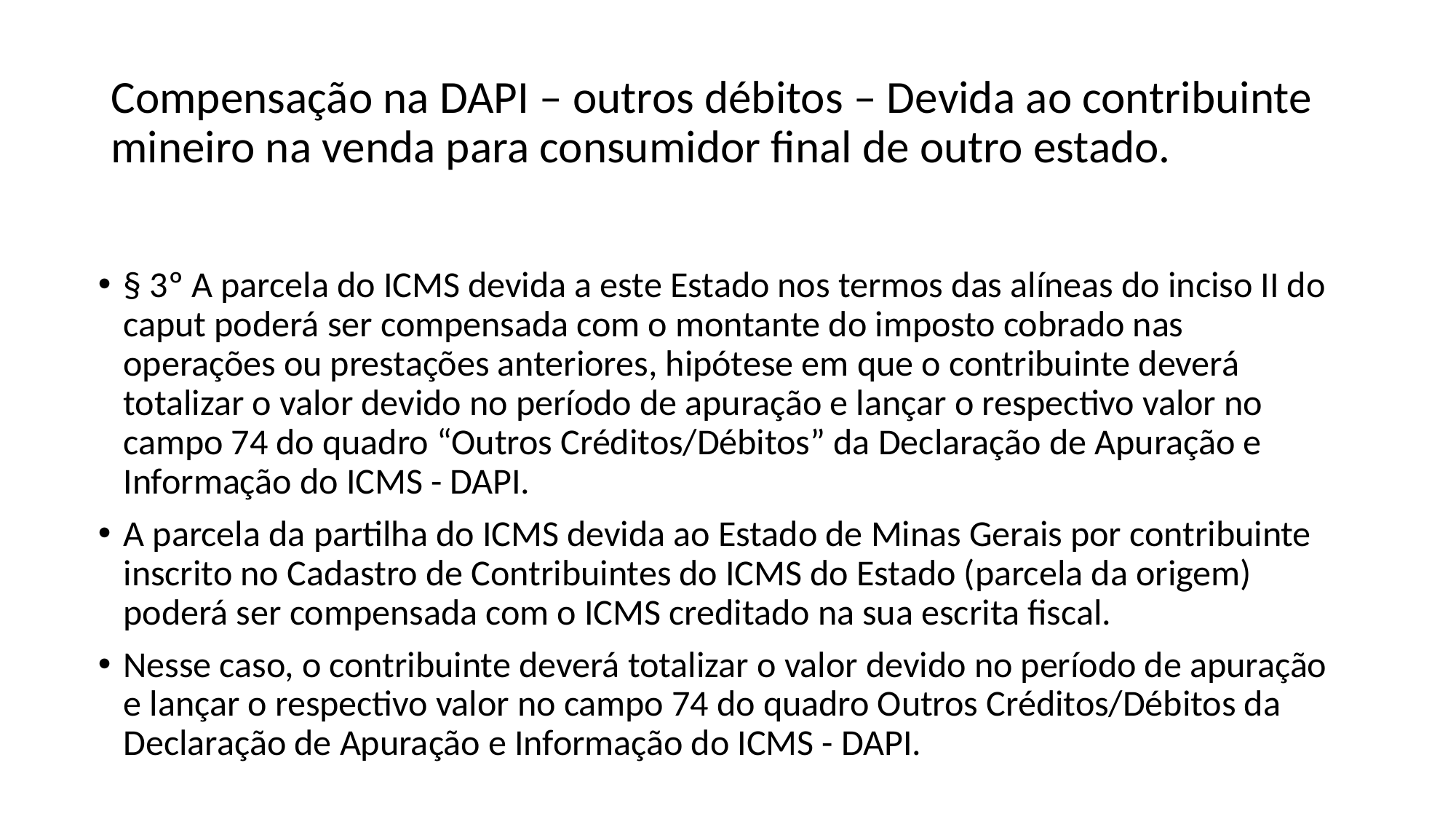

# Compensação na DAPI – outros débitos – Devida ao contribuinte mineiro na venda para consumidor final de outro estado.
§ 3º A parcela do ICMS devida a este Estado nos termos das alíneas do inciso II do caput poderá ser compensada com o montante do imposto cobrado nas operações ou prestações anteriores, hipótese em que o contribuinte deverá totalizar o valor devido no período de apuração e lançar o respectivo valor no campo 74 do quadro “Outros Créditos/Débitos” da Declaração de Apuração e Informação do ICMS - DAPI.
A parcela da partilha do ICMS devida ao Estado de Minas Gerais por contribuinte inscrito no Cadastro de Contribuintes do ICMS do Estado (parcela da origem) poderá ser compensada com o ICMS creditado na sua escrita fiscal.
Nesse caso, o contribuinte deverá totalizar o valor devido no período de apuração e lançar o respectivo valor no campo 74 do quadro Outros Créditos/Débitos da Declaração de Apuração e Informação do ICMS - DAPI.